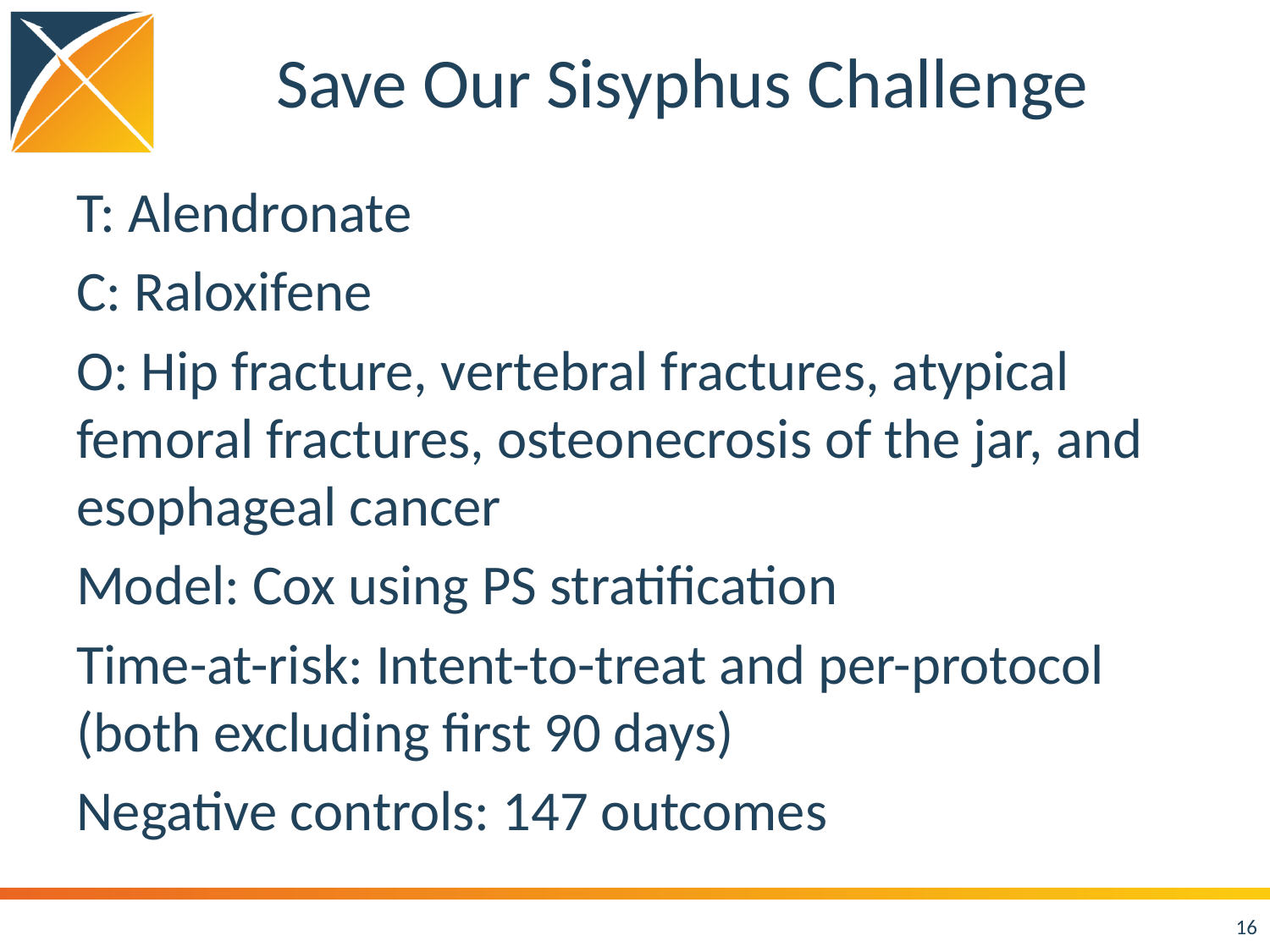

# Save Our Sisyphus Challenge
T: Alendronate
C: Raloxifene
O: Hip fracture, vertebral fractures, atypical femoral fractures, osteonecrosis of the jar, and esophageal cancer
Model: Cox using PS stratification
Time-at-risk: Intent-to-treat and per-protocol (both excluding first 90 days)
Negative controls: 147 outcomes
16